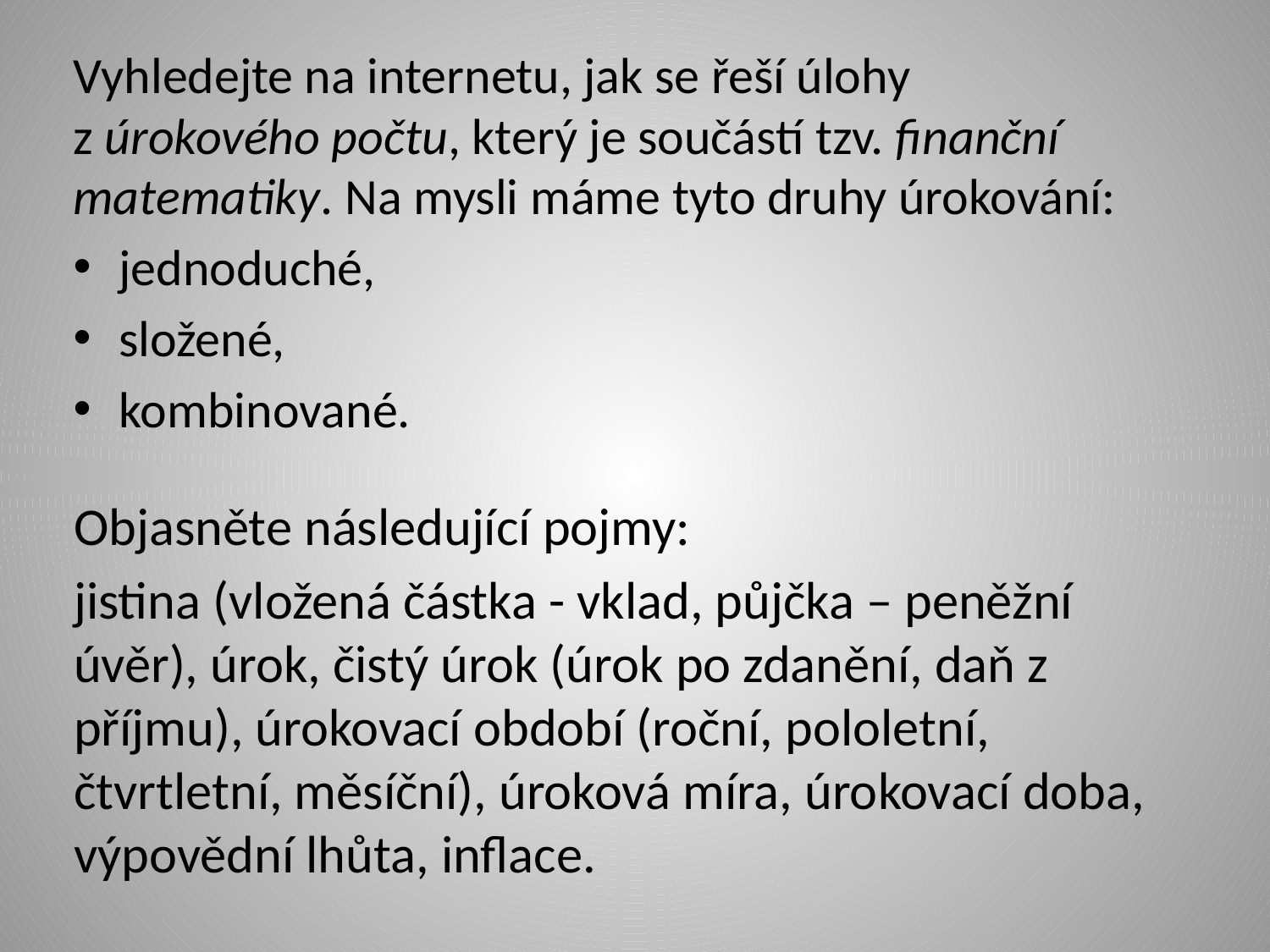

Vyhledejte na internetu, jak se řeší úlohy
z úrokového počtu, který je součástí tzv. finanční matematiky. Na mysli máme tyto druhy úrokování:
jednoduché,
složené,
kombinované.
Objasněte následující pojmy:
jistina (vložená částka - vklad, půjčka – peněžní úvěr), úrok, čistý úrok (úrok po zdanění, daň z příjmu), úrokovací období (roční, pololetní, čtvrtletní, měsíční), úroková míra, úrokovací doba, výpovědní lhůta, inflace.